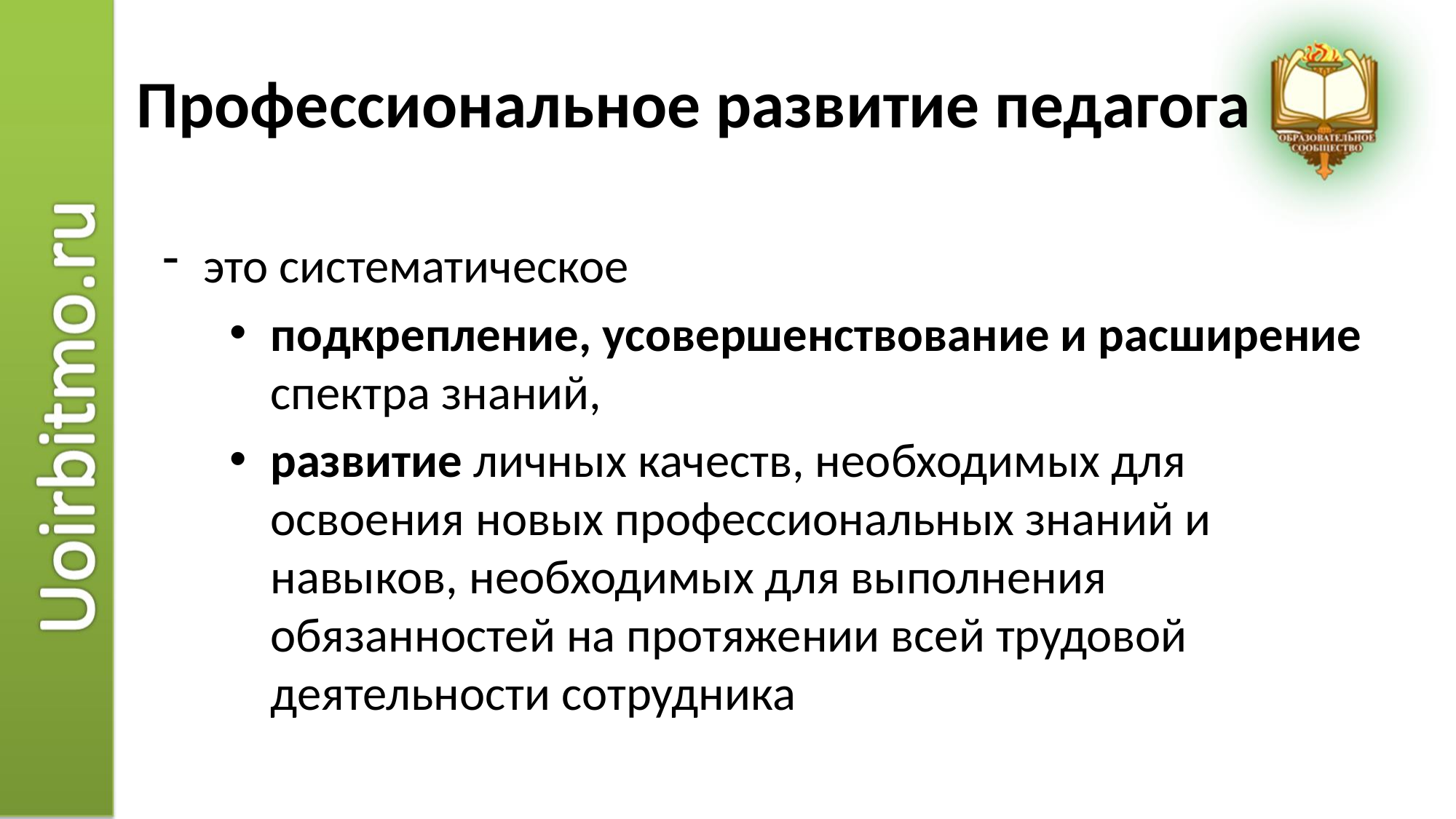

# Профессиональное развитие педагога
это систематическое
подкрепление, усовершенствование и расширение спектра знаний,
развитие личных качеств, необходимых для освоения новых профессиональных знаний и навыков, необходимых для выполнения обязанностей на протяжении всей трудовой деятельности сотрудника